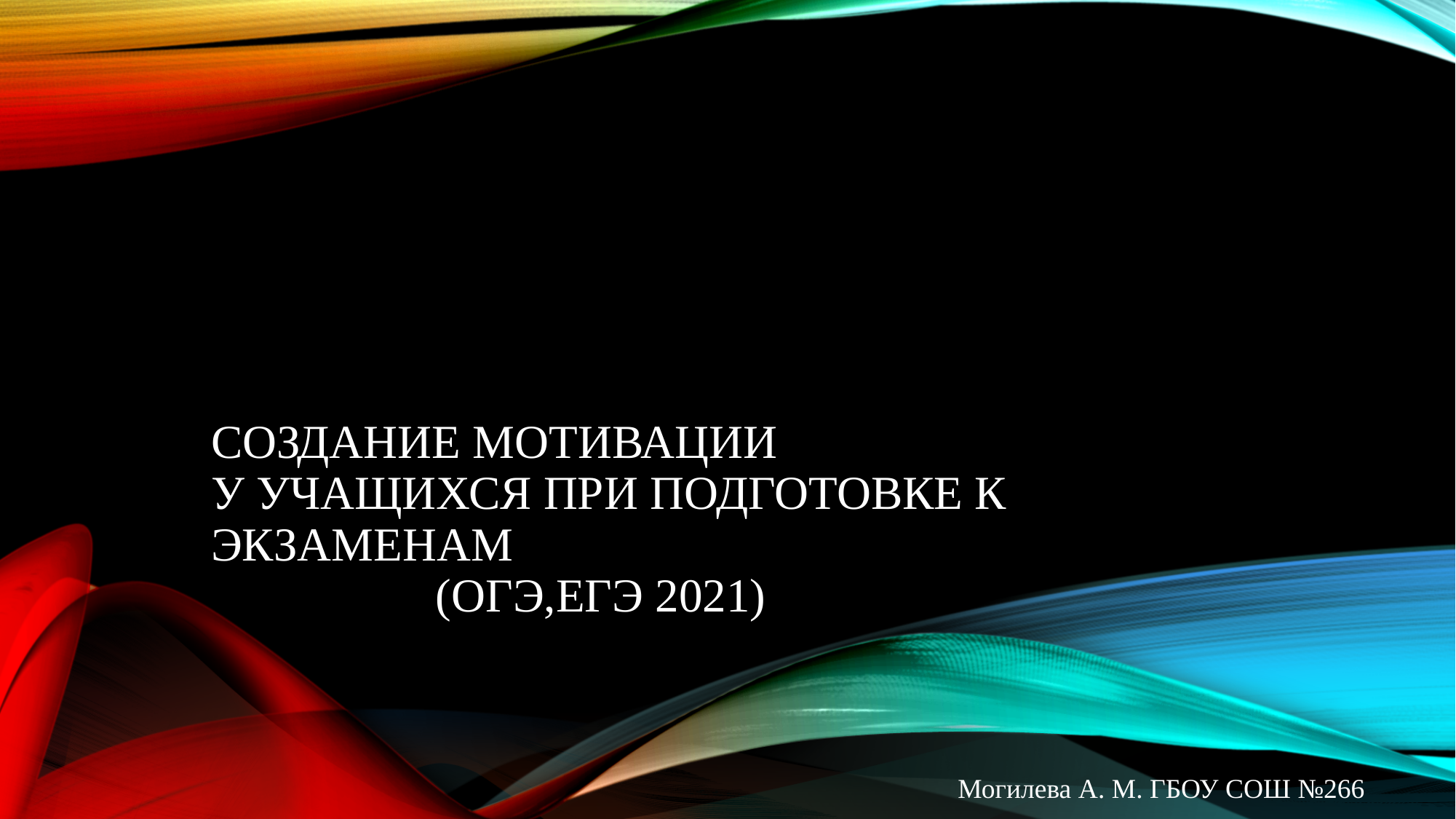

# Создание мотивации У УЧАЩИХСЯ при подготовке к ЭКЗАМЕНАМ (ОГЭ,ЕГЭ 2021)
Могилева А. М. ГБОУ СОШ №266